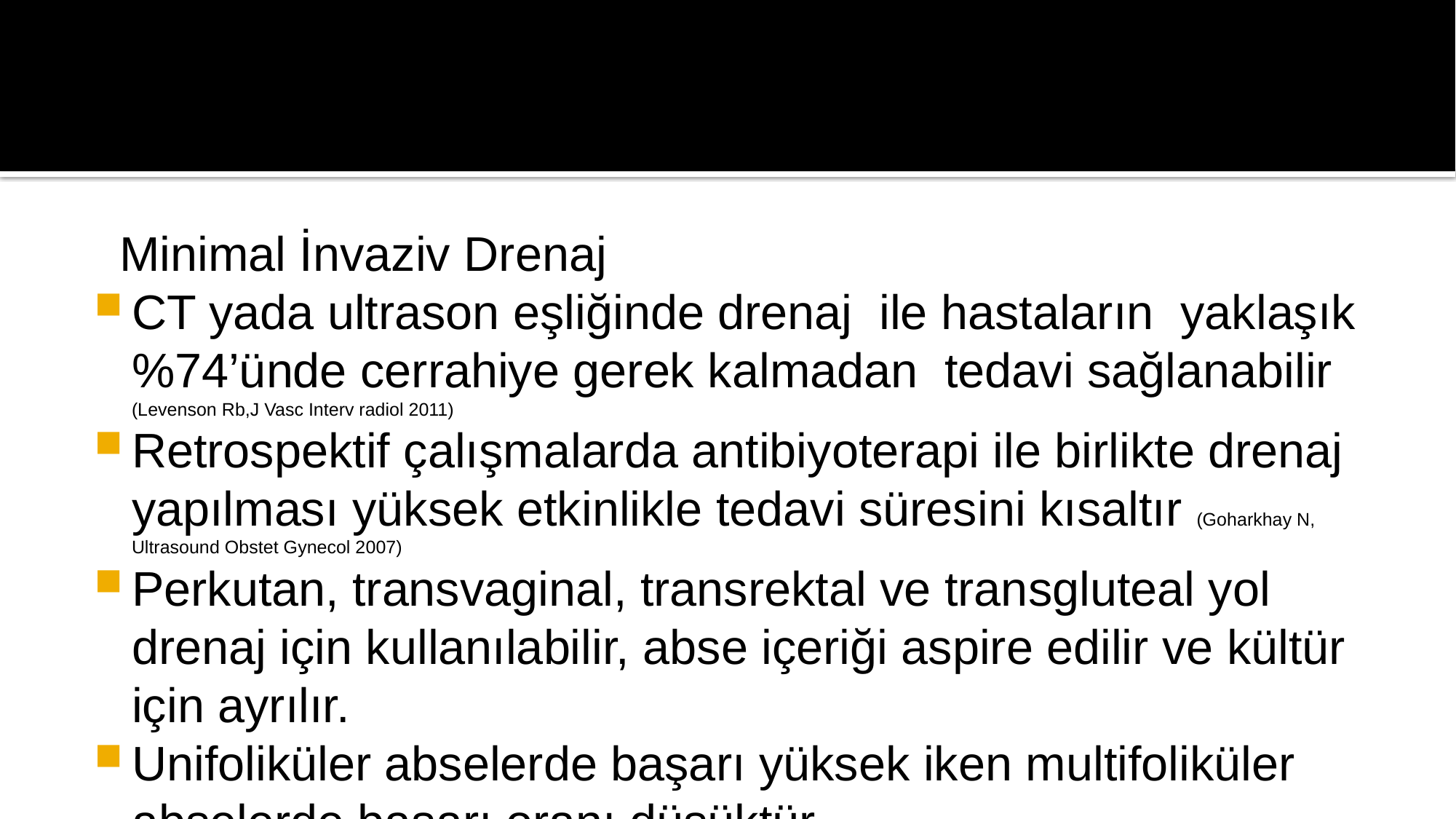

Minimal İnvaziv Drenaj
CT yada ultrason eşliğinde drenaj  ile hastaların  yaklaşık %74’ünde cerrahiye gerek kalmadan  tedavi sağlanabilir (Levenson Rb,J Vasc Interv radiol 2011)
Retrospektif çalışmalarda antibiyoterapi ile birlikte drenaj yapılması yüksek etkinlikle tedavi süresini kısaltır (Goharkhay N, Ultrasound Obstet Gynecol 2007)
Perkutan, transvaginal, transrektal ve transgluteal yol drenaj için kullanılabilir, abse içeriği aspire edilir ve kültür için ayrılır.
Unifoliküler abselerde başarı yüksek iken multifoliküler abselerde başarı oranı düşüktür (Hiller N, J Reprod med 2005)